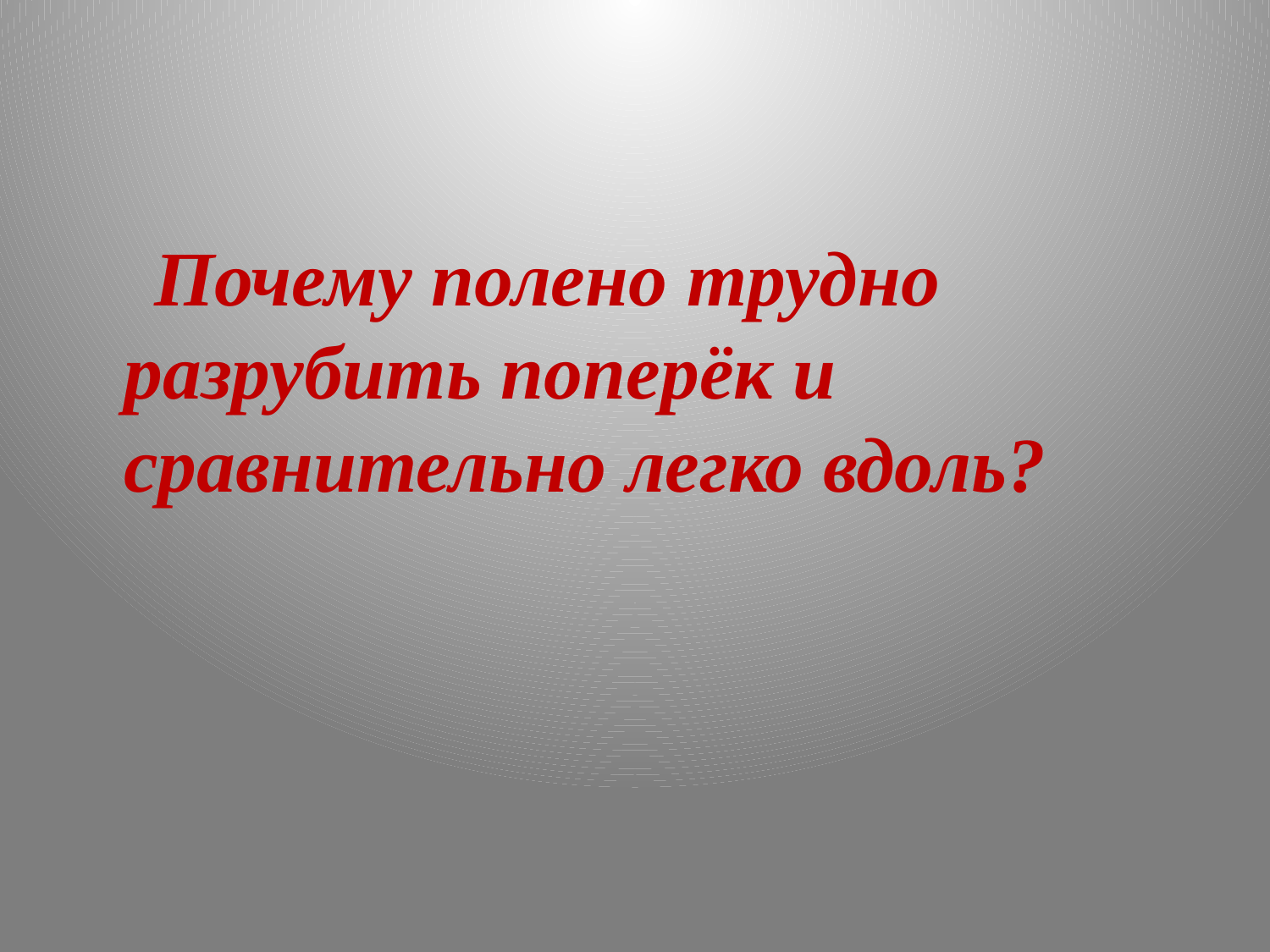

#
    Почему полено трудно разрубить поперёк и сравнительно легко вдоль?